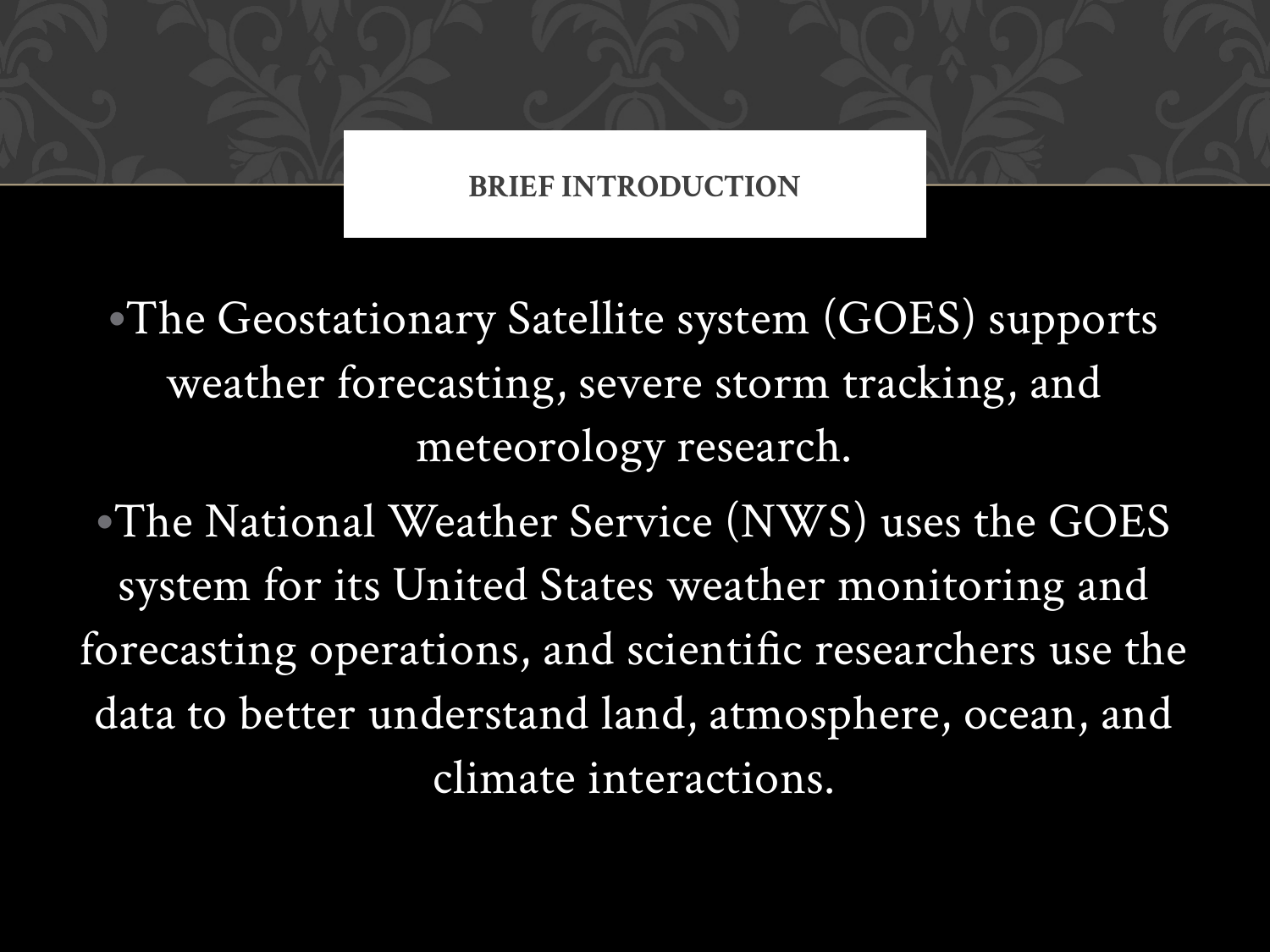

# Brief introduction
The Geostationary Satellite system (GOES) supports weather forecasting, severe storm tracking, and meteorology research.
The National Weather Service (NWS) uses the GOES system for its United States weather monitoring and forecasting operations, and scientific researchers use the data to better understand land, atmosphere, ocean, and climate interactions.